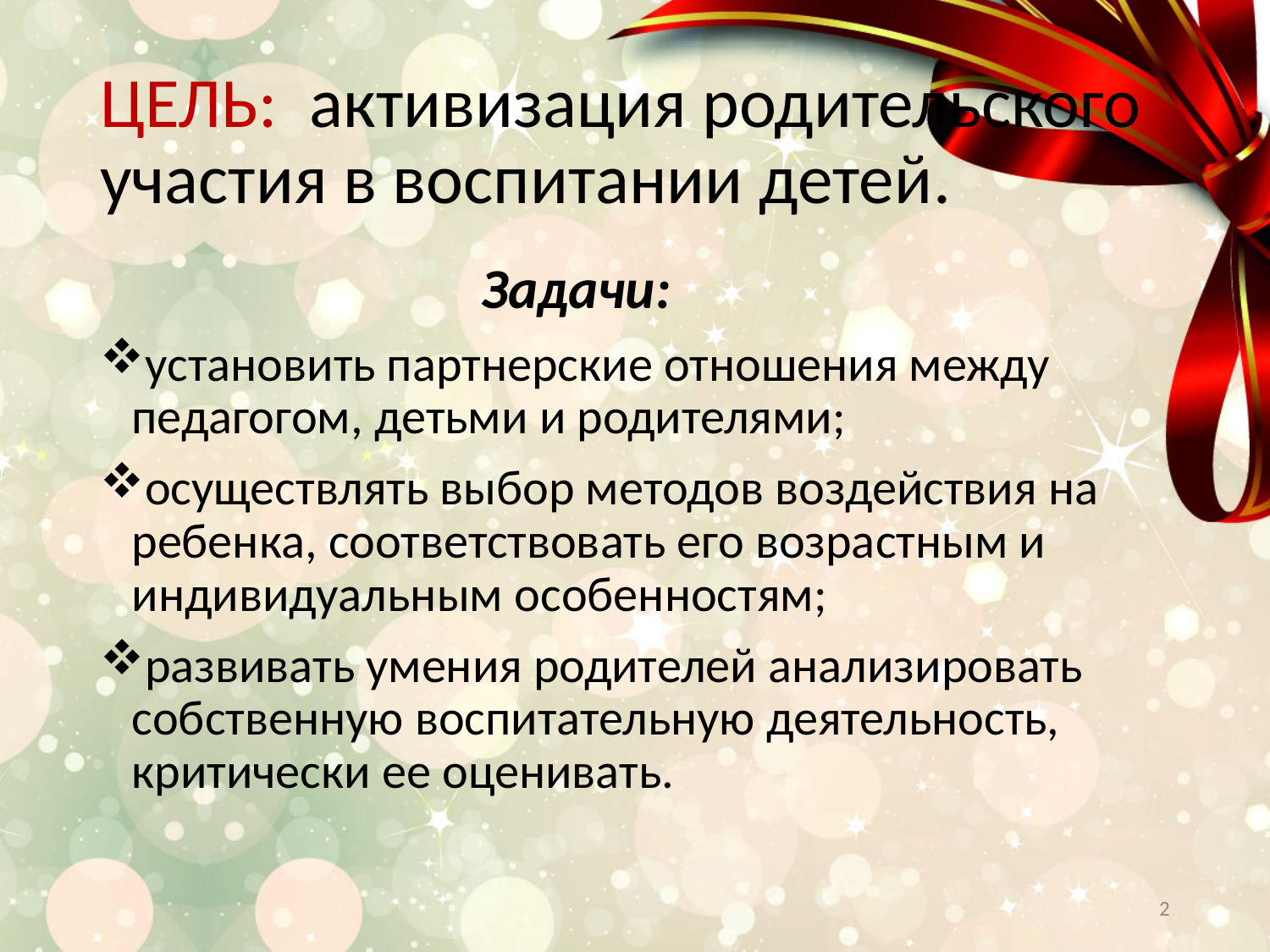

# ЦЕЛЬ:  активизация родительского участия в воспитании детей.
                              Задачи:
установить партнерские отношения между педагогом, детьми и родителями;
осуществлять выбор методов воздействия на ребенка, соответствовать его возрастным и индивидуальным особенностям;
развивать умения родителей анализировать собственную воспитательную деятельность, критически ее оценивать.

2